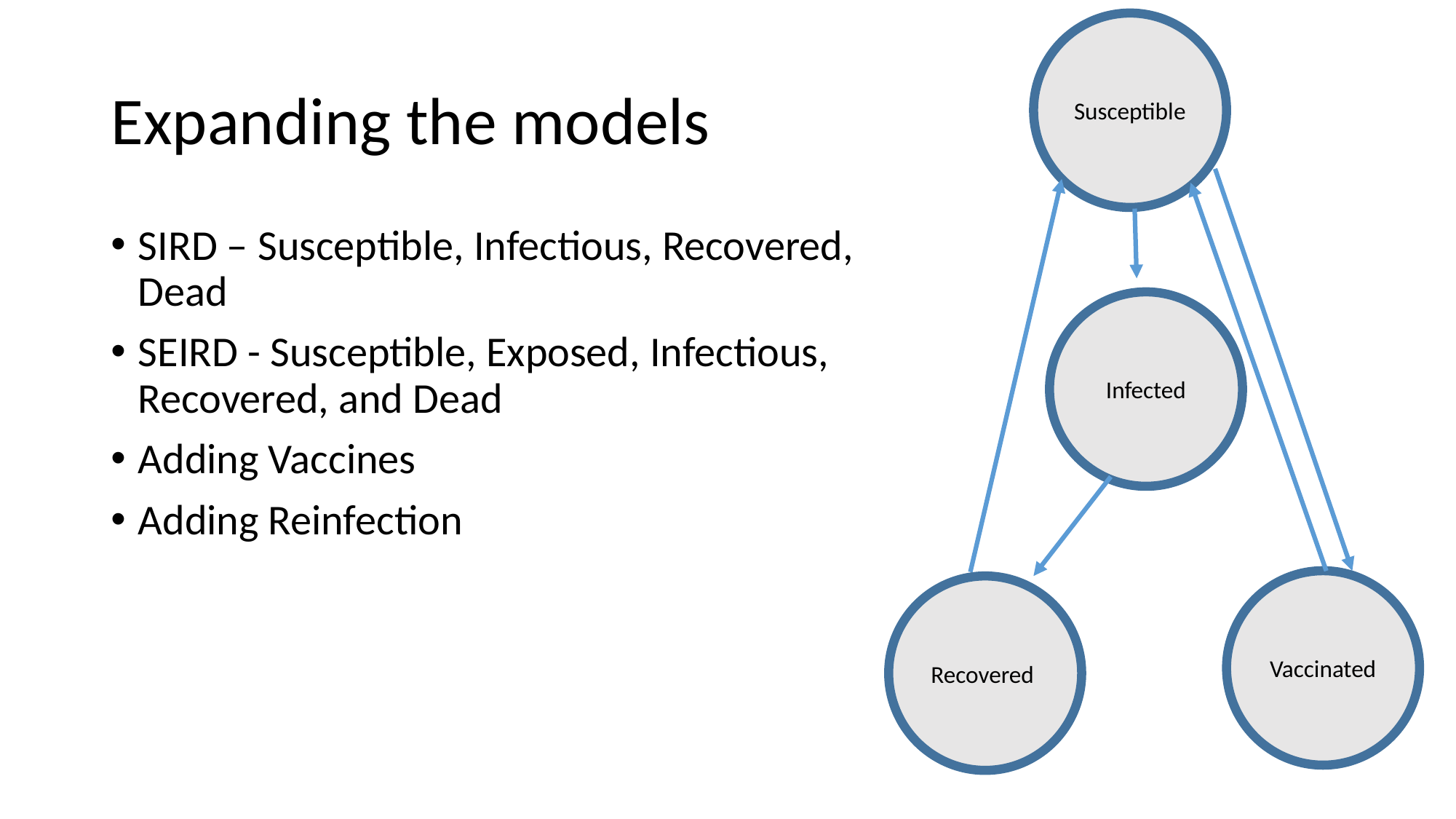

Susceptible
# Expanding the models
SIRD – Susceptible, Infectious, Recovered, Dead
SEIRD - Susceptible, Exposed, Infectious, Recovered, and Dead
Adding Vaccines
Adding Reinfection
Infected
Vaccinated
Recovered